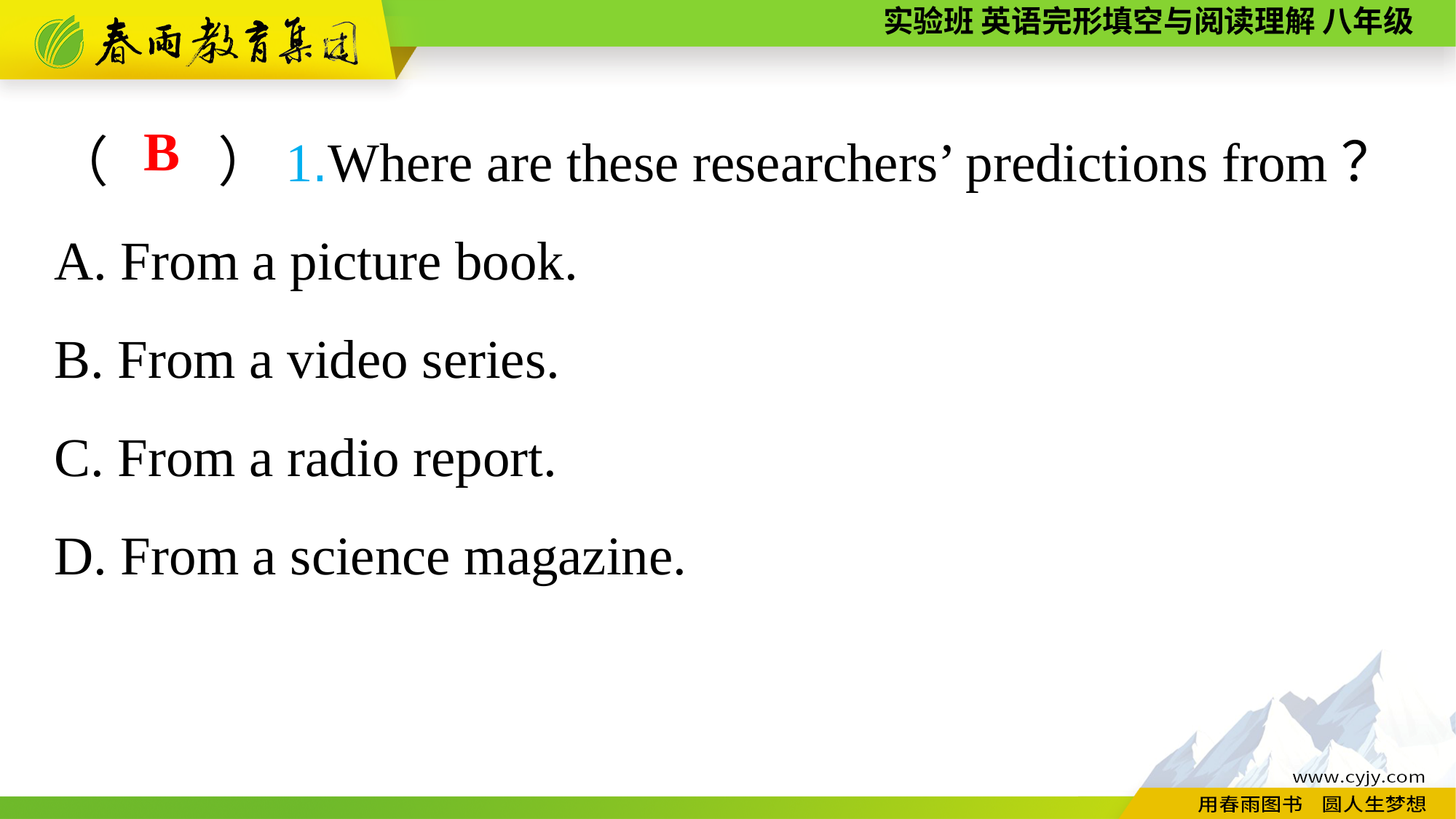

（　　）1.Where are these researchers’ predictions from？
A. From a picture book.
B. From a video series.
C. From a radio report.
D. From a science magazine.
B